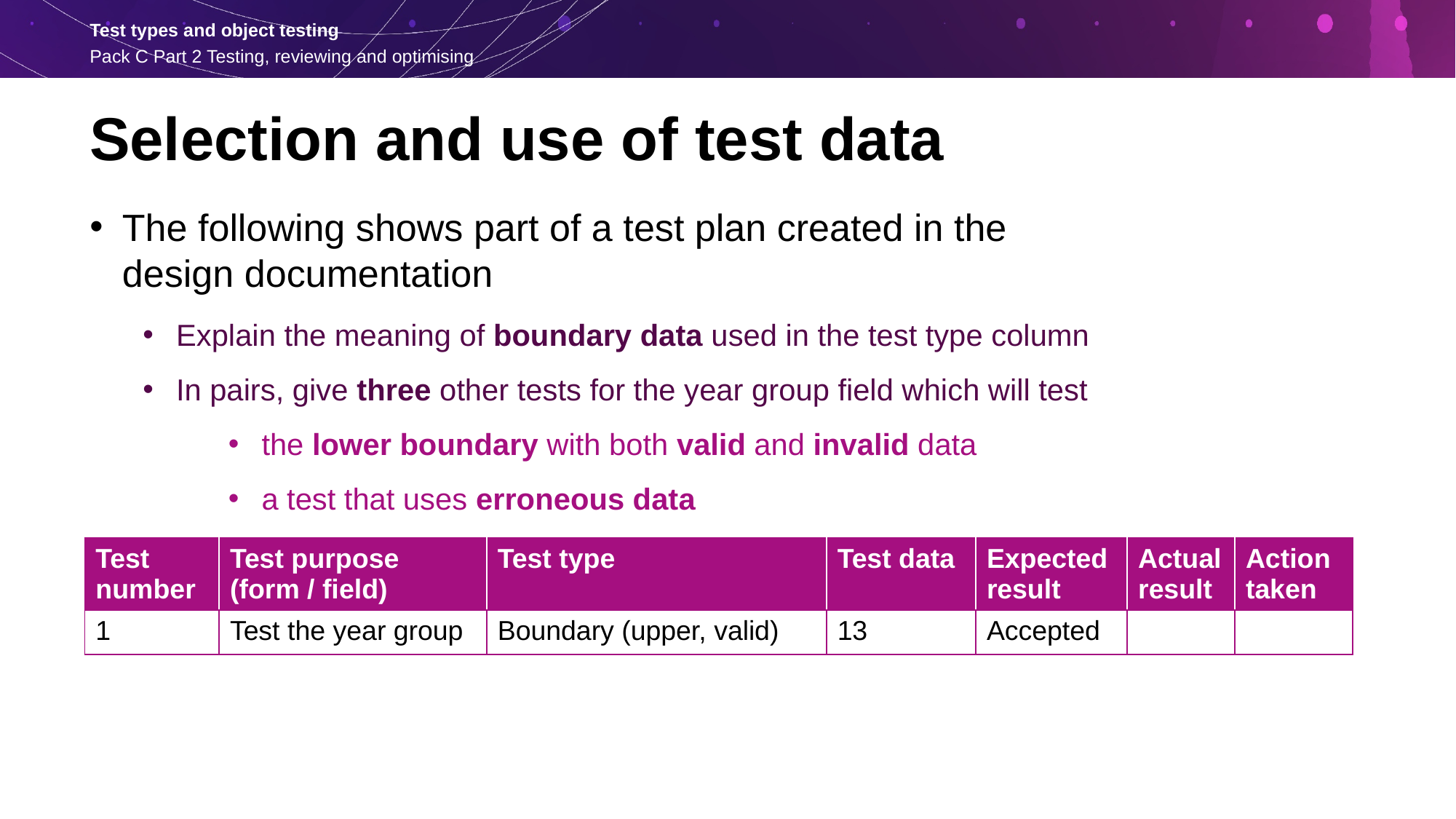

Selection and use of test data
The following shows part of a test plan created in the design documentation
Explain the meaning of boundary data used in the test type column
In pairs, give three other tests for the year group field which will test
the lower boundary with both valid and invalid data
a test that uses erroneous data
| Test number | Test purpose (form / field) | Test type | Test data | Expected result | Actual result | Action taken |
| --- | --- | --- | --- | --- | --- | --- |
| 1 | Test the year group | Boundary (upper, valid) | 13 | Accepted |  |  |